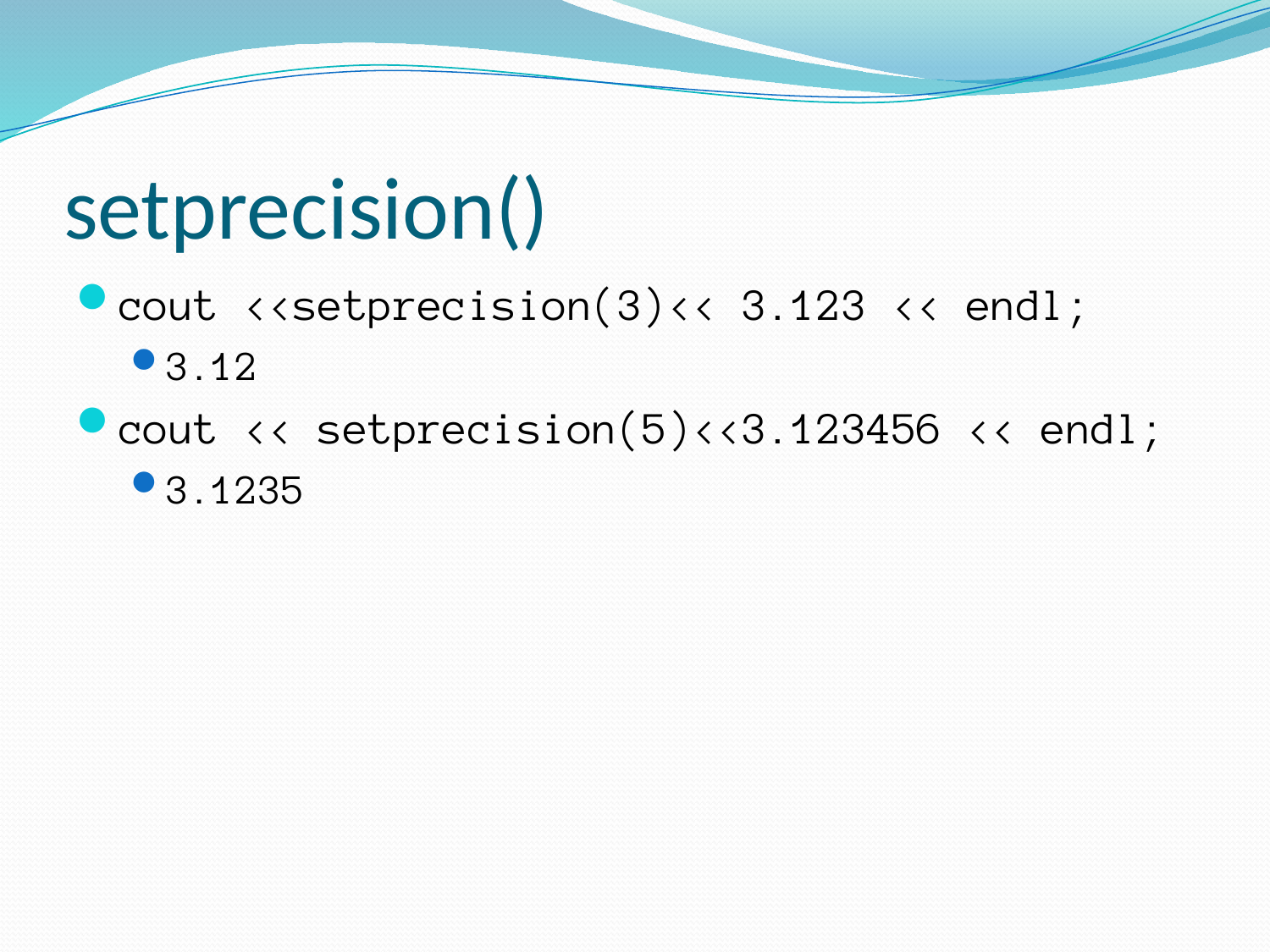

# setprecision()
cout <<setprecision(3)<< 3.123 << endl;
3.12
cout << setprecision(5)<<3.123456 << endl;
3.1235